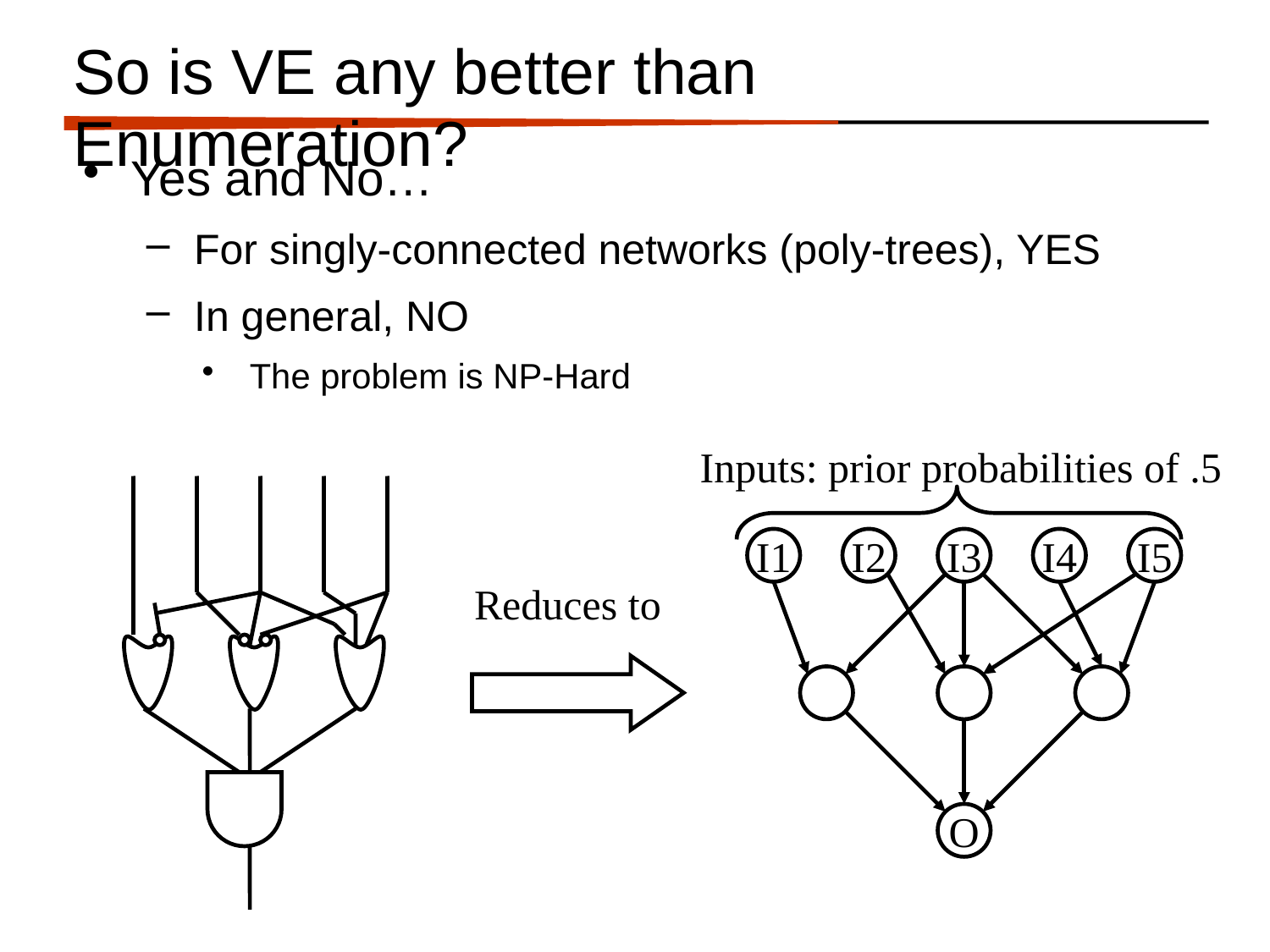

# So is VE any better than Enumeration?
Yes and No…
For singly-connected networks (poly-trees), YES
In general, NO
The problem is NP-Hard

Inputs: prior probabilities of .5

I1
I2
I3
I4
I5
Reduces to

O